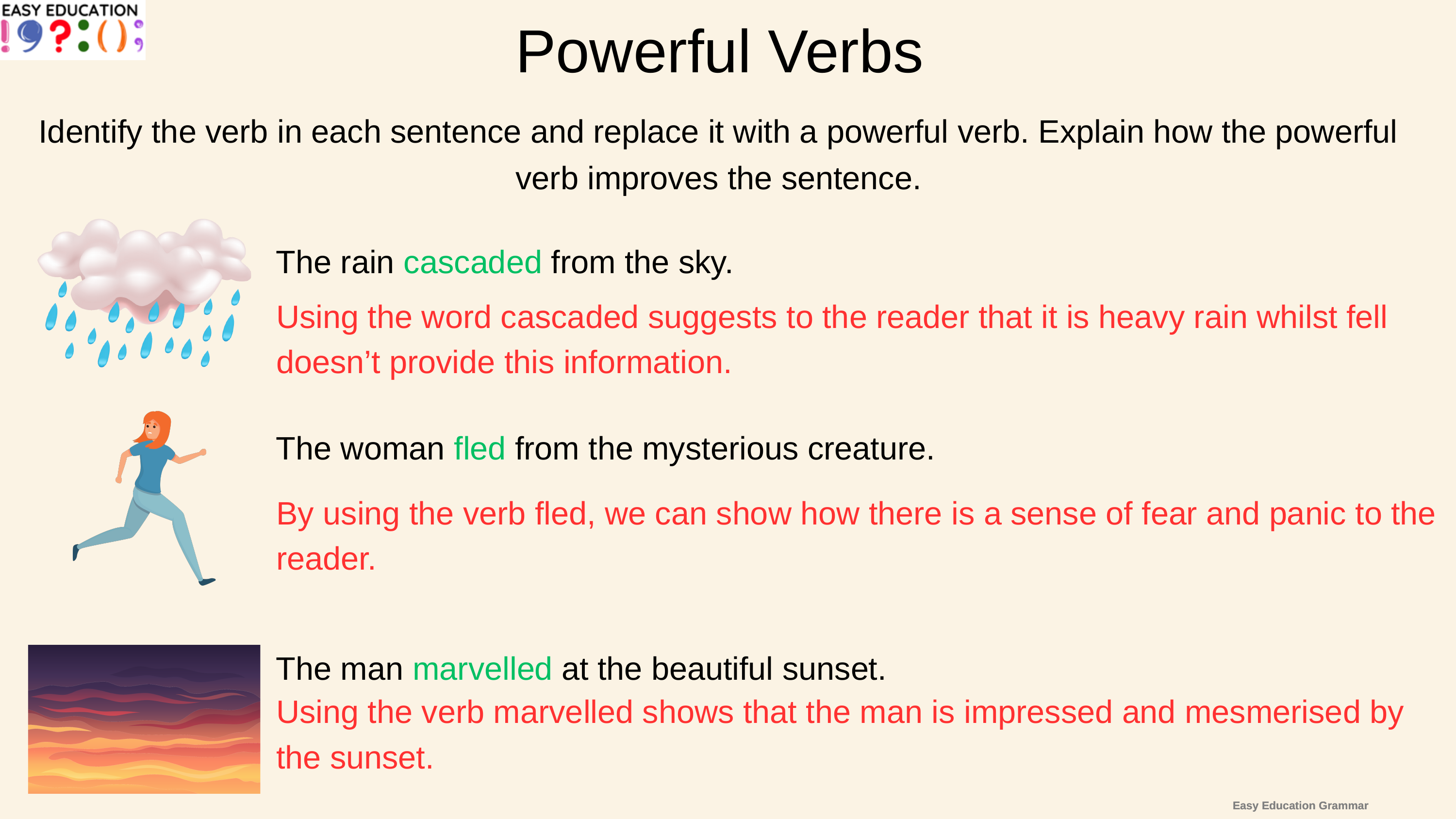

Powerful Verbs
Identify the verb in each sentence and replace it with a powerful verb. Explain how the powerful verb improves the sentence.

The rain cascaded from the sky.
Using the word cascaded suggests to the reader that it is heavy rain whilst fell doesn’t provide this information.

The woman fled from the mysterious creature.
By using the verb fled, we can show how there is a sense of fear and panic to the reader.
The man marvelled at the beautiful sunset.

Using the verb marvelled shows that the man is impressed and mesmerised by the sunset.